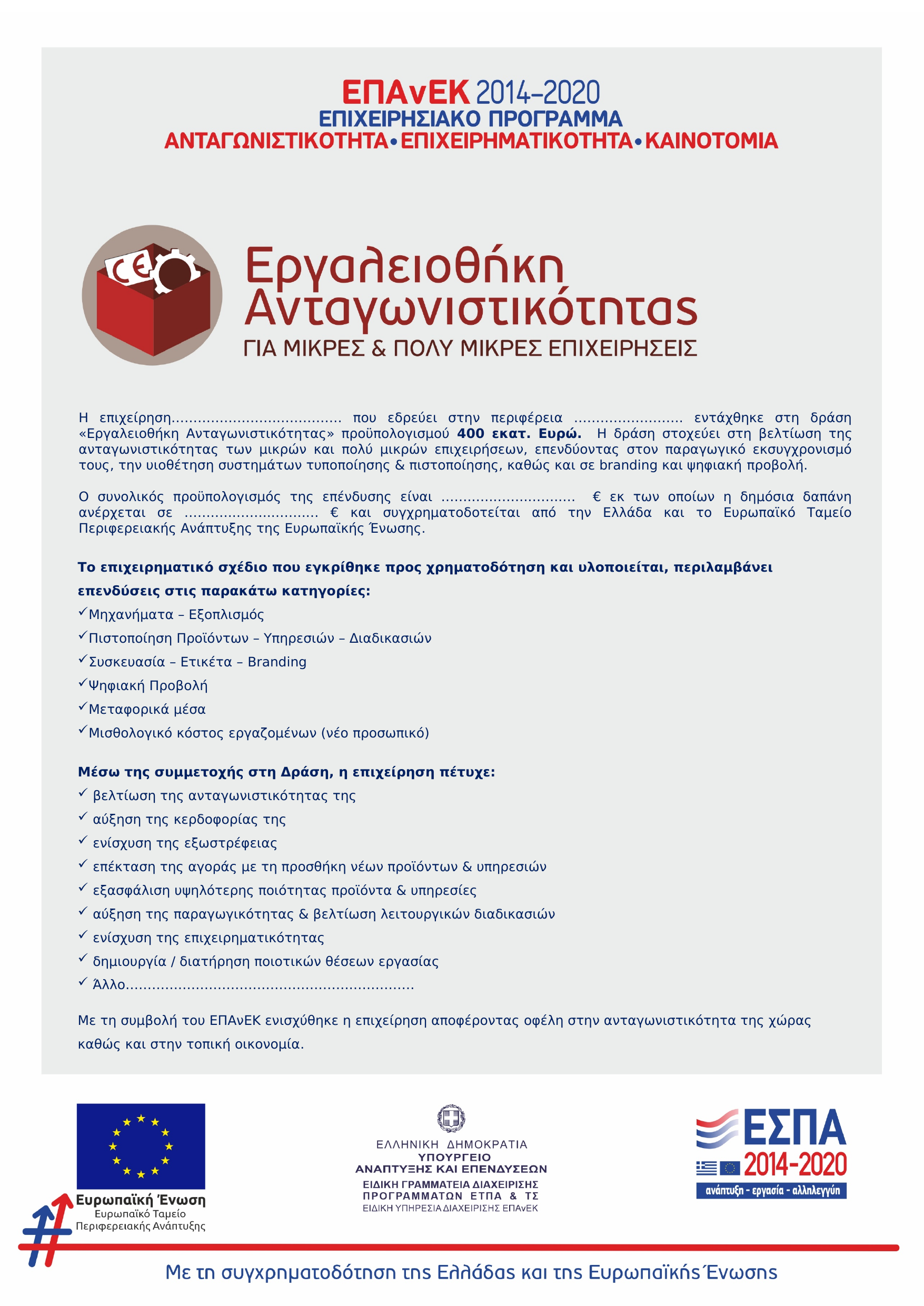

Η επιχείρηση………………………………… που εδρεύει στην περιφέρεια ……………………. εντάχθηκε στη δράση «Εργαλειοθήκη Ανταγωνιστικότητας» προϋπολογισμού 400 εκατ. Ευρώ.  Η δράση στοχεύει στη βελτίωση της ανταγωνιστικότητας των μικρών και πολύ μικρών επιχειρήσεων, επενδύοντας στον παραγωγικό εκσυγχρονισμό τους, την υιοθέτηση συστημάτων τυποποίησης & πιστοποίησης, καθώς και σε branding και ψηφιακή προβολή.

Ο συνολικός προϋπολογισμός της επένδυσης είναι …….…..……..……..…  € εκ των οποίων η δημόσια δαπάνη ανέρχεται σε …….…..……..……..… € και συγχρηματοδοτείται από την Ελλάδα και το Ευρωπαϊκό Ταμείο Περιφερειακής Ανάπτυξης της Ευρωπαϊκής Ένωσης.
Το επιχειρηματικό σχέδιο που εγκρίθηκε προς χρηματοδότηση και υλοποιείται, περιλαμβάνει επενδύσεις στις παρακάτω κατηγορίες:
Μηχανήματα – Εξοπλισμός
Πιστοποίηση Προϊόντων – Υπηρεσιών – Διαδικασιών
Συσκευασία – Ετικέτα – Branding
Ψηφιακή Προβολή
Μεταφορικά μέσα
Μισθολογικό κόστος εργαζομένων (νέο προσωπικό)

Μέσω της συμμετοχής στη Δράση, η επιχείρηση πέτυχε:
 βελτίωση της ανταγωνιστικότητας της
 αύξηση της κερδοφορίας της
 ενίσχυση της εξωστρέφειας
 επέκταση της αγοράς με τη προσθήκη νέων προϊόντων & υπηρεσιών
 εξασφάλιση υψηλότερης ποιότητας προϊόντα & υπηρεσίες
 αύξηση της παραγωγικότητας & βελτίωση λειτουργικών διαδικασιών
 ενίσχυση της επιχειρηματικότητας
 δημιουργία / διατήρηση ποιοτικών θέσεων εργασίας
 Άλλο…………………………………………………………

Με τη συμβολή του ΕΠΑνΕΚ ενισχύθηκε η επιχείρηση αποφέροντας οφέλη στην ανταγωνιστικότητα της χώρας καθώς και στην τοπική οικονομία.